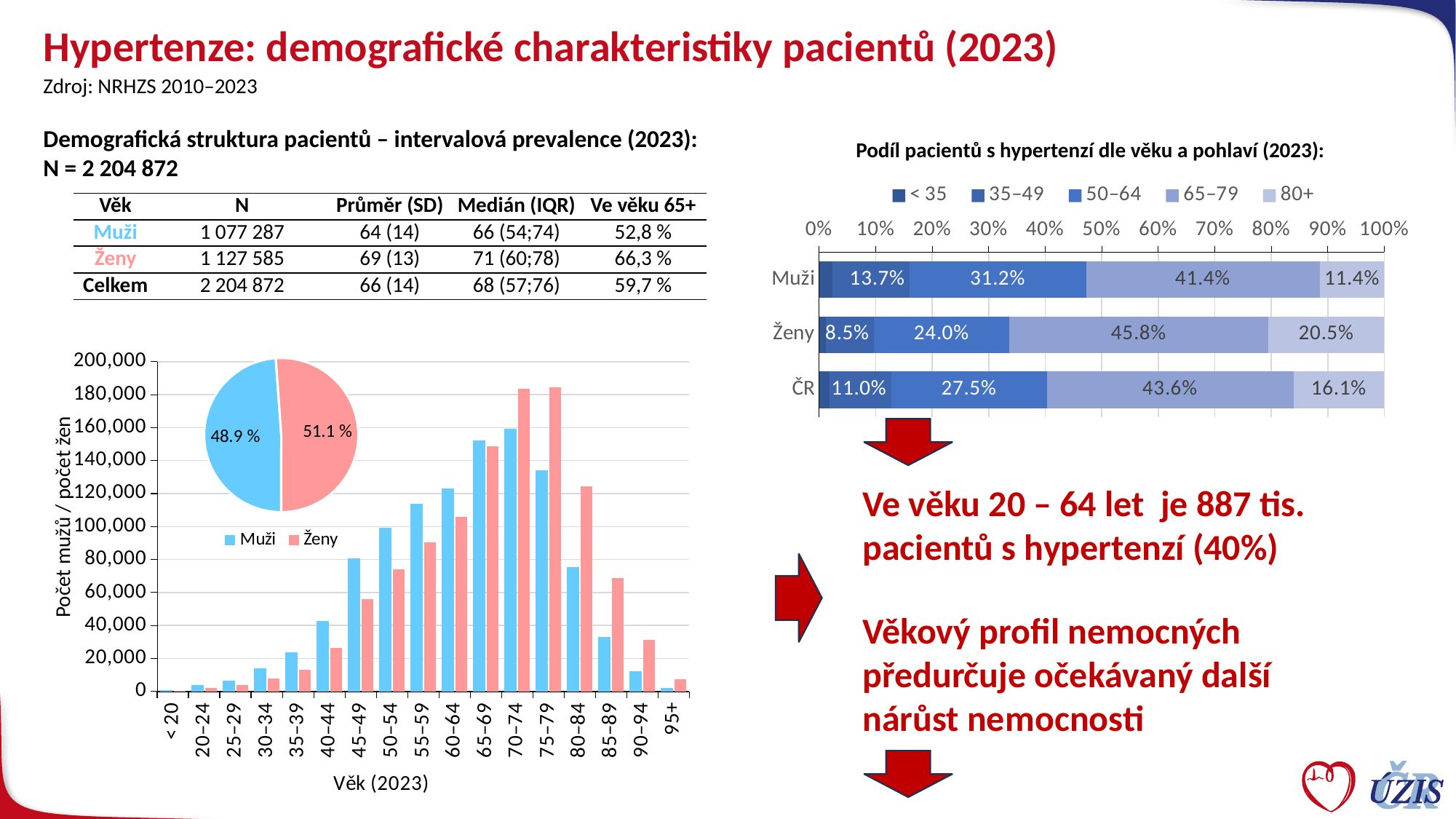

# Hypertenze: demografické charakteristiky pacientů (2023)
Zdroj: NRHZS 2010–2023
Demografická struktura pacientů – intervalová prevalence (2023): N = 2 204 872
Podíl pacientů s hypertenzí dle věku a pohlaví (2023):

### Chart

| Category | < 35 | 35–49 | 50–64 | 65–79 | 80+ |
|---|---|---|---|---|---|
| Muži | 0.023633442156082828 | 0.1365504271378008 | 0.3120635448121067 | 0.4135666725765743 | 0.11418591331743537 |
| Ženy | 0.012514355902215798 | 0.08452666539551341 | 0.23955533285738992 | 0.45802578076153905 | 0.20537786508334183 |
| ČR | 0.017947073571617764 | 0.10994515781414975 | 0.27498240260659124 | 0.43630333189409637 | 0.16082203411354493 |
| Věk | N | Průměr (SD) | Medián (IQR) | Ve věku 65+ |
| --- | --- | --- | --- | --- |
| Muži | 1 077 287 | 64 (14) | 66 (54;74) | 52,8 % |
| Ženy | 1 127 585 | 69 (13) | 71 (60;78) | 66,3 % |
| Celkem | 2 204 872 | 66 (14) | 68 (57;76) | 59,7 % |

### Chart

| Category | Podíl |
|---|---|
| Muži | 0.48859389570006784 |
| Ženy | 0.5114061042999322 |

### Chart

| Category | Muži | Ženy |
|---|---|---|
| < 20 | 894.0 | 353.0 |
| 20–24 | 3920.0 | 2079.0 |
| 25–29 | 6679.0 | 3887.0 |
| 30–34 | 13967.0 | 7792.0 |
| 35–39 | 23780.0 | 13303.0 |
| 40–44 | 42654.0 | 26183.0 |
| 45–49 | 80670.0 | 55825.0 |
| 50–54 | 99286.0 | 74023.0 |
| 55–59 | 113675.0 | 90420.0 |
| 60–64 | 123221.0 | 105676.0 |
| 65–69 | 152151.0 | 148492.0 |
| 70–74 | 159276.0 | 183534.0 |
| 75–79 | 134103.0 | 184437.0 |
| 80–84 | 75320.0 | 124393.0 |
| 85–89 | 33232.0 | 68650.0 |
| 90–94 | 12410.0 | 31327.0 |
| 95+ | 2049.0 | 7211.0 |
Ve věku 20 – 64 let  je 887 tis. pacientů s hypertenzí (40%)
Počet mužů / počet žen

Věkový profil nemocných předurčuje očekávaný další nárůst nemocnosti